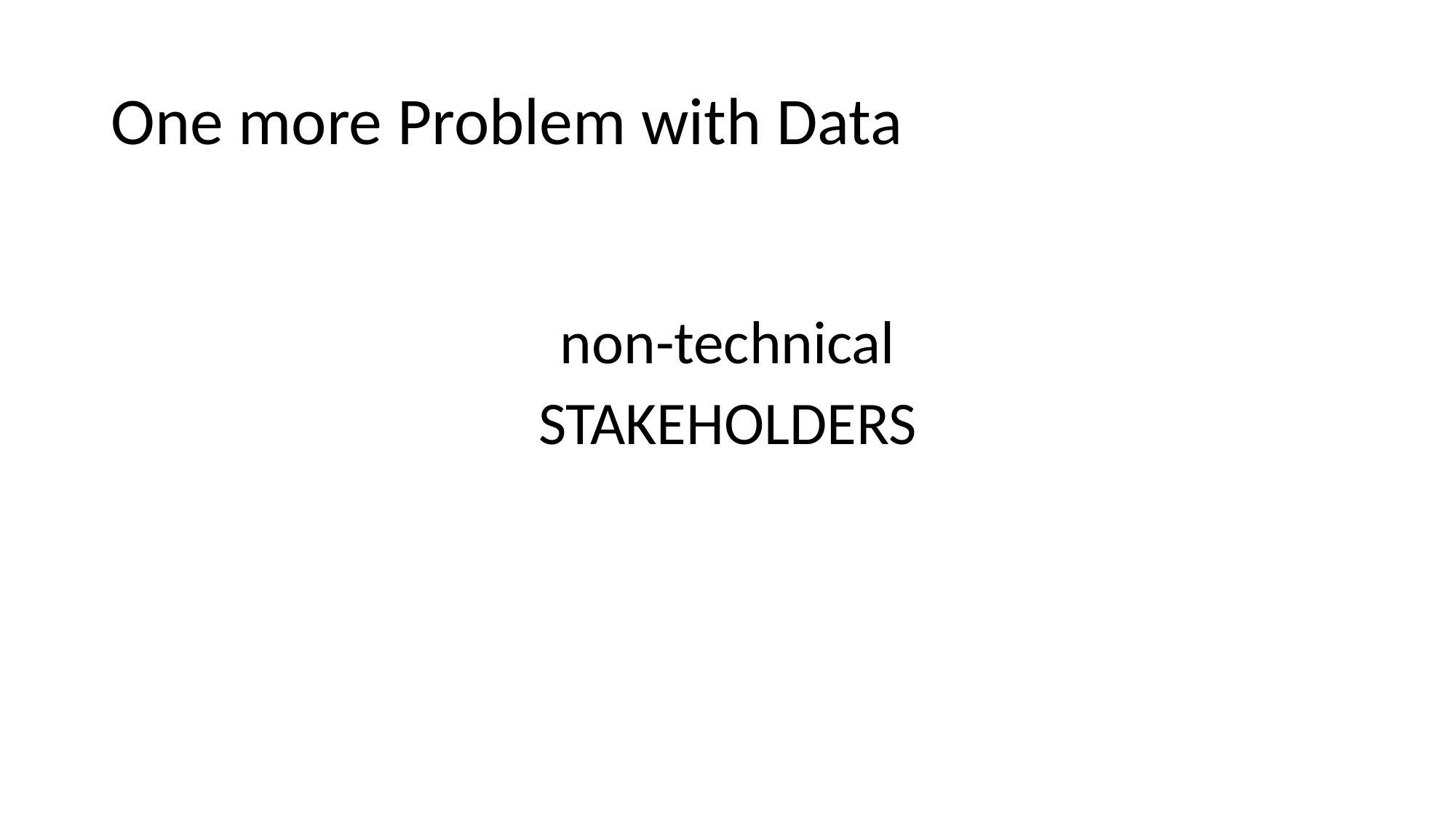

# One more Problem with Data

non-technical
STAKEHOLDERS